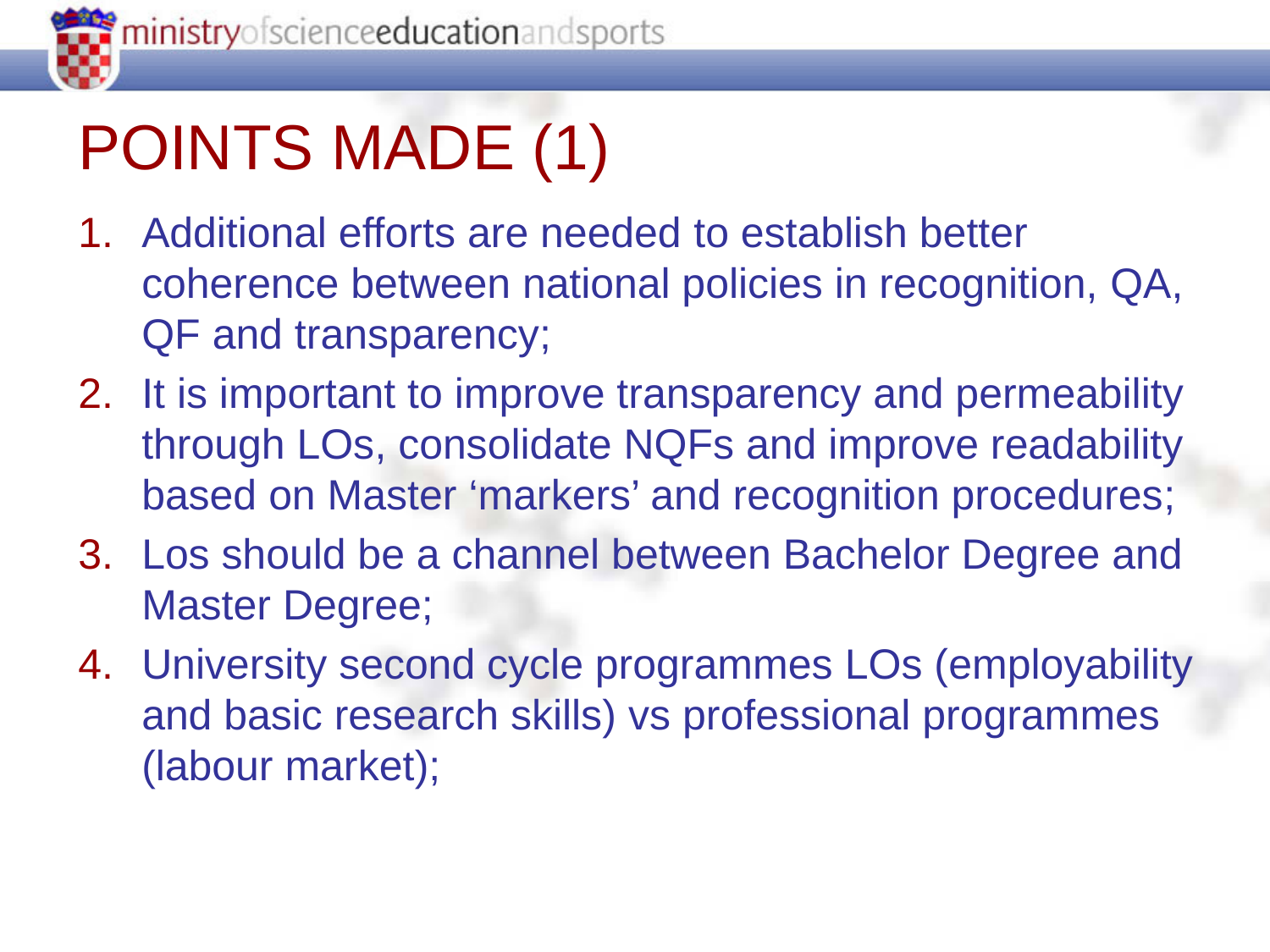

# POINTS MADE (1)
Additional efforts are needed to establish better coherence between national policies in recognition, QA, QF and transparency;
It is important to improve transparency and permeability through LOs, consolidate NQFs and improve readability based on Master ‘markers’ and recognition procedures;
Los should be a channel between Bachelor Degree and Master Degree;
University second cycle programmes LOs (employability and basic research skills) vs professional programmes (labour market);